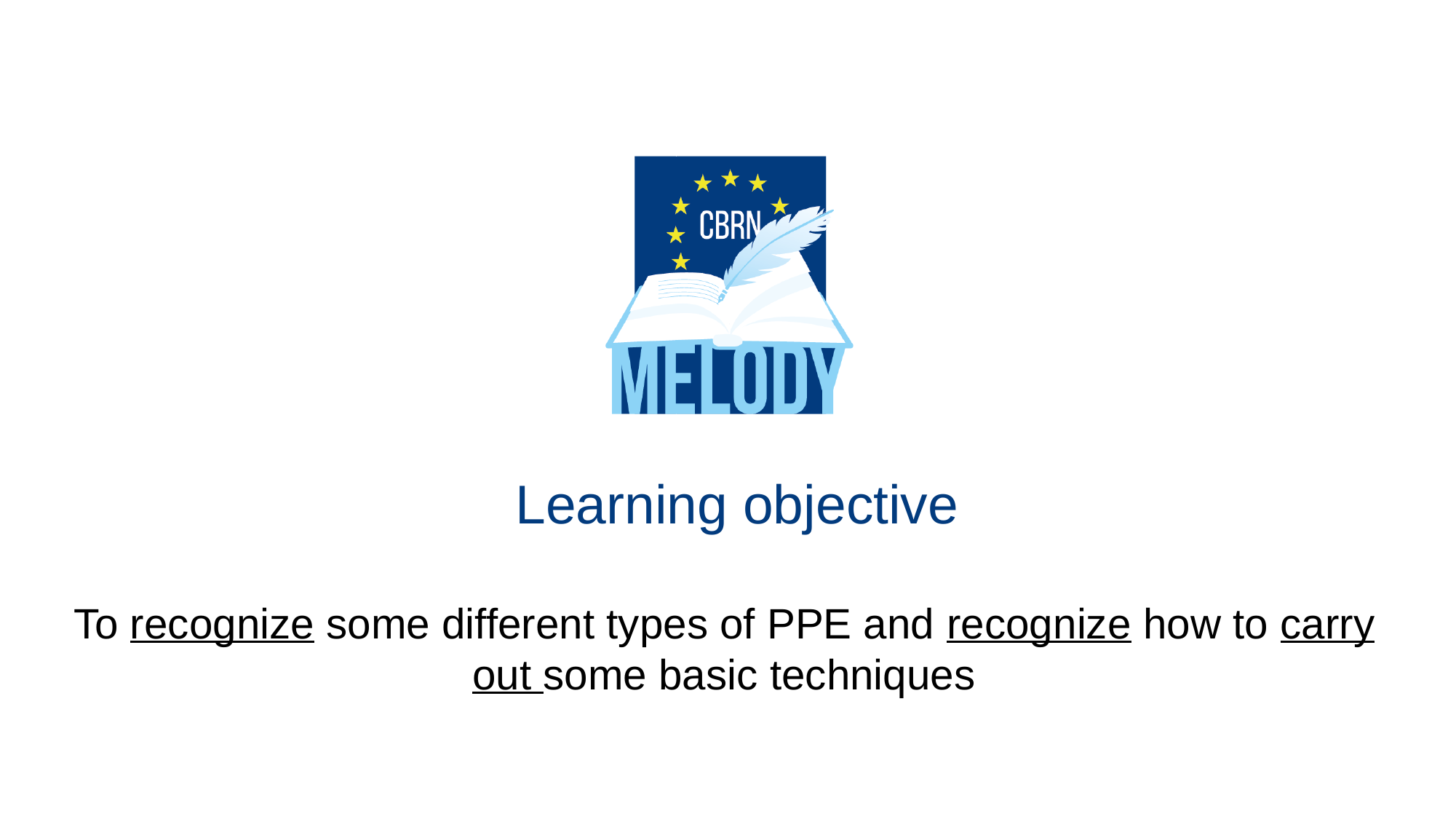

# Learning objective
To recognize some different types of PPE and recognize how to carry out some basic techniques